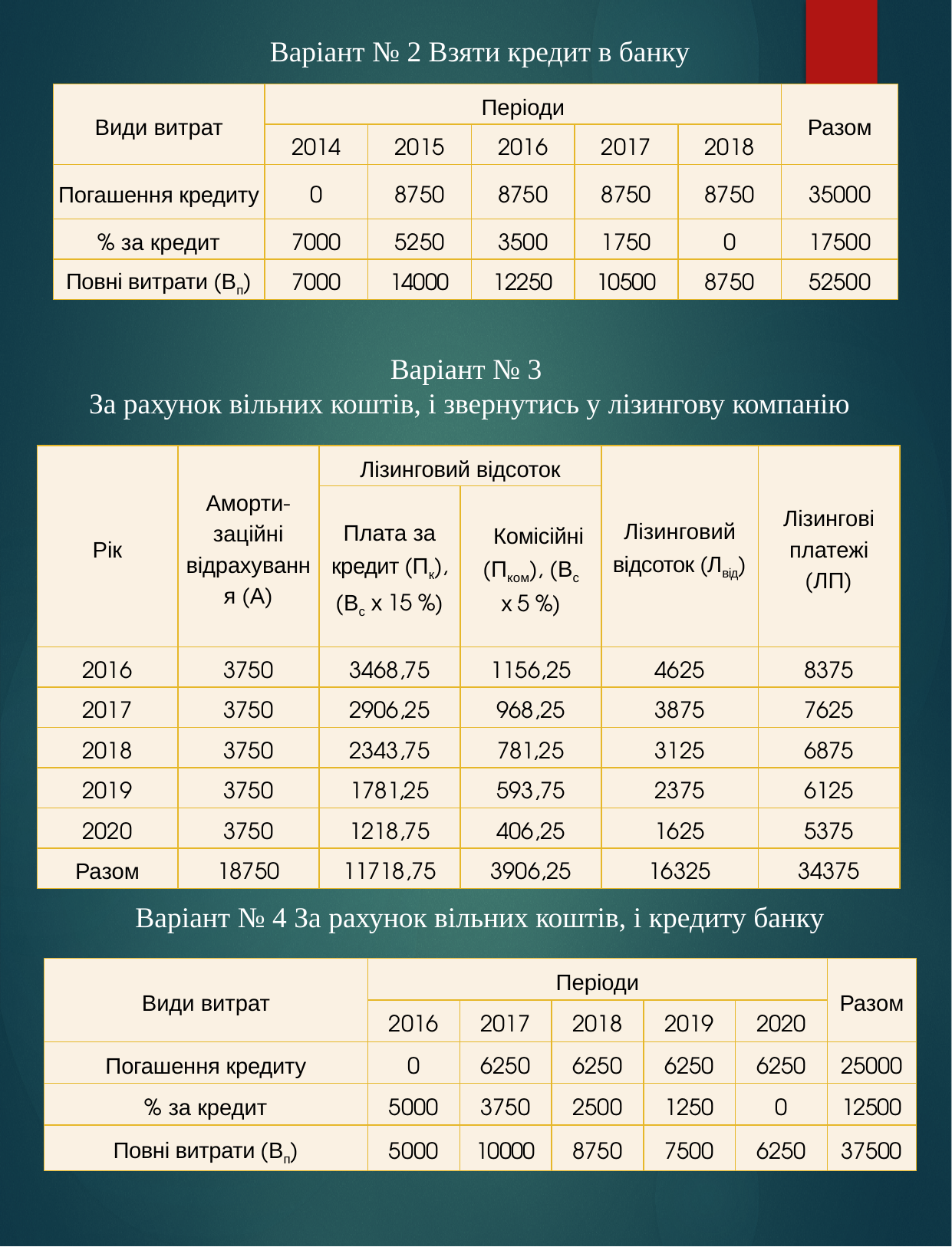

Варіант № 2 Взяти кредит в банку
| Види витрат | Періоди |  |  |  |  | Разом |
| --- | --- | --- | --- | --- | --- | --- |
|  | 2014 | 2015 | 2016 | 2017 | 2018 |  |
| Погашення кредиту | 0 | 8750 | 8750 | 8750 | 8750 | 35000 |
| % за кредит | 7000 | 5250 | 3500 | 1750 | 0 | 17500 |
| Повні витрати (Вп) | 7000 | 14000 | 12250 | 10500 | 8750 | 52500 |
Варіант № 3
За рахунок вільних коштів, і звернутись у лізингову компанію
| Рік | Аморти-заційні відрахування (А) | Лізинговий відсоток |  | Лізинговий відсоток (Лвід) | Лізингові платежі (ЛП) |
| --- | --- | --- | --- | --- | --- |
|  |  | Плата за кредит (Пк), (Вс х 15 %) | Комісійні (Пком), (Вс х 5 %) |  |  |
| 2016 | 3750 | 3468,75 | 1156,25 | 4625 | 8375 |
| 2017 | 3750 | 2906,25 | 968,25 | 3875 | 7625 |
| 2018 | 3750 | 2343,75 | 781,25 | 3125 | 6875 |
| 2019 | 3750 | 1781,25 | 593,75 | 2375 | 6125 |
| 2020 | 3750 | 1218,75 | 406,25 | 1625 | 5375 |
| Разом | 18750 | 11718,75 | 3906,25 | 16325 | 34375 |
Варіант № 4 За рахунок вільних коштів, і кредиту банку
| Види витрат | Періоди |  |  |  |  | Разом |
| --- | --- | --- | --- | --- | --- | --- |
|  | 2016 | 2017 | 2018 | 2019 | 2020 |  |
| Погашення кредиту | 0 | 6250 | 6250 | 6250 | 6250 | 25000 |
| % за кредит | 5000 | 3750 | 2500 | 1250 | 0 | 12500 |
| Повні витрати (Вп) | 5000 | 10000 | 8750 | 7500 | 6250 | 37500 |